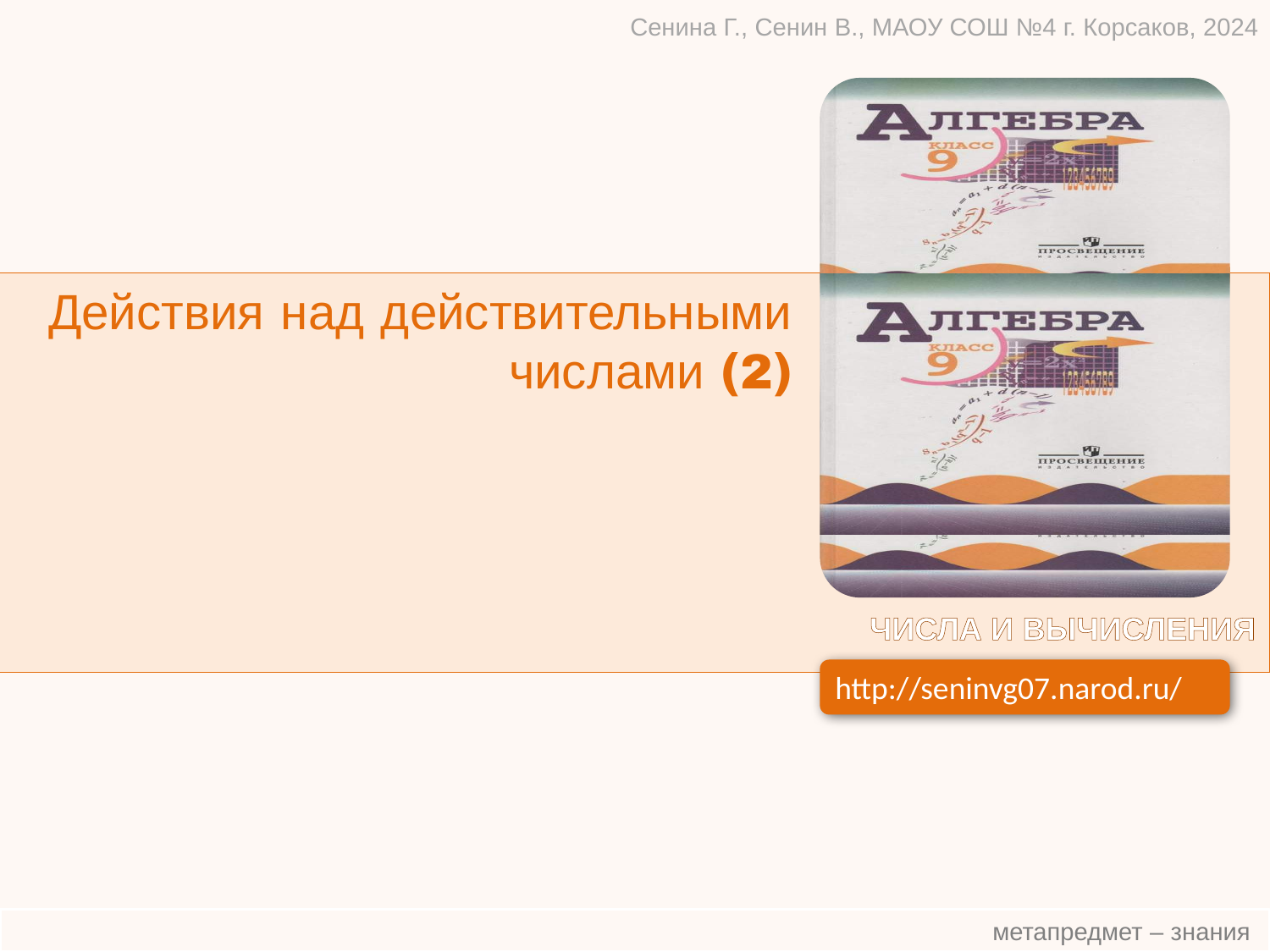

Сенина Г., Сенин В., МАОУ СОШ №4 г. Корсаков, 2024

Действия над действительными числами (2)
ЧИСЛА И ВЫЧИСЛЕНИЯ
http://seninvg07.narod.ru/
  метапредмет – знания